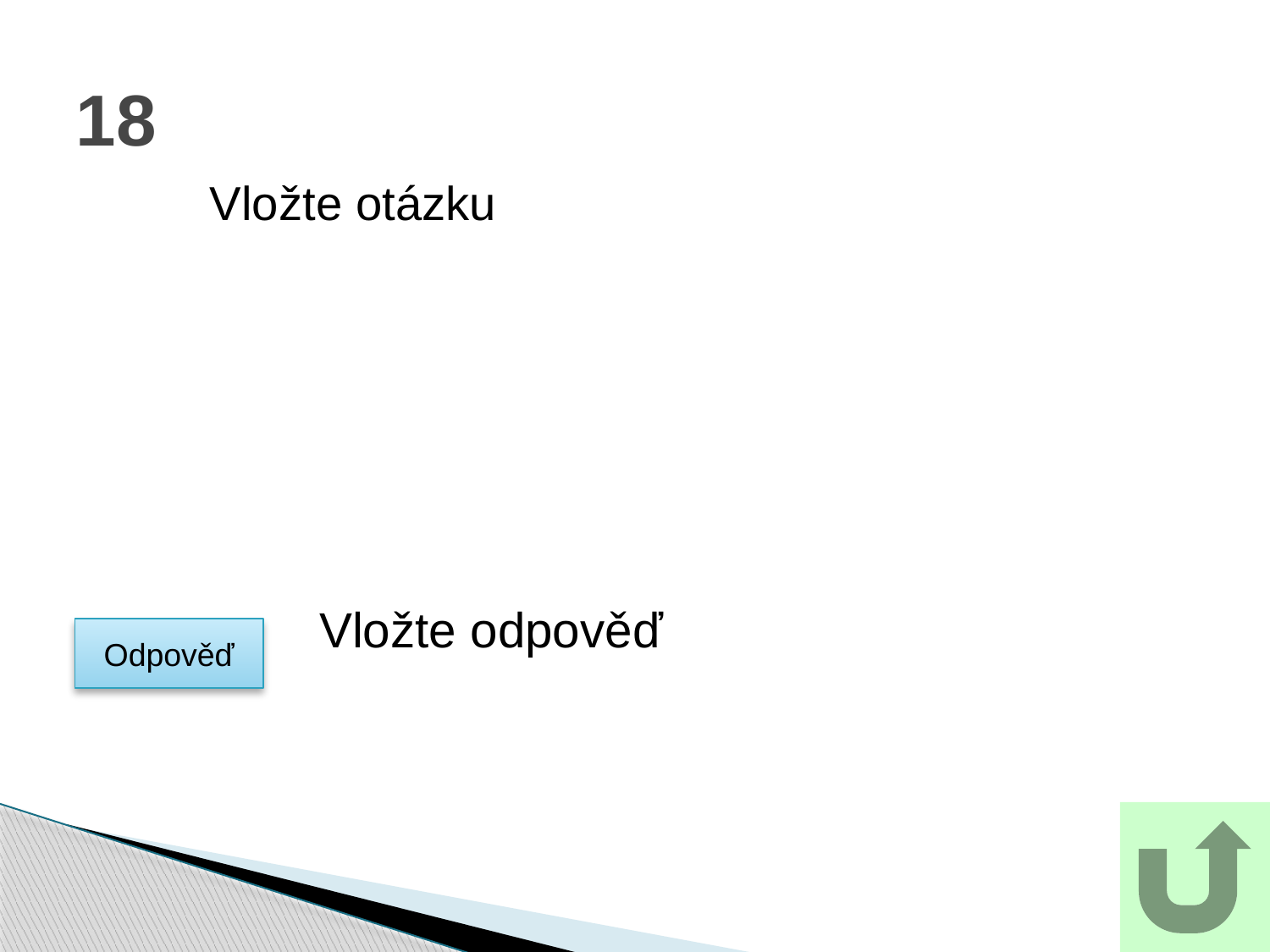

# 18
Vložte otázku

Vložte odpověď
Odpověď